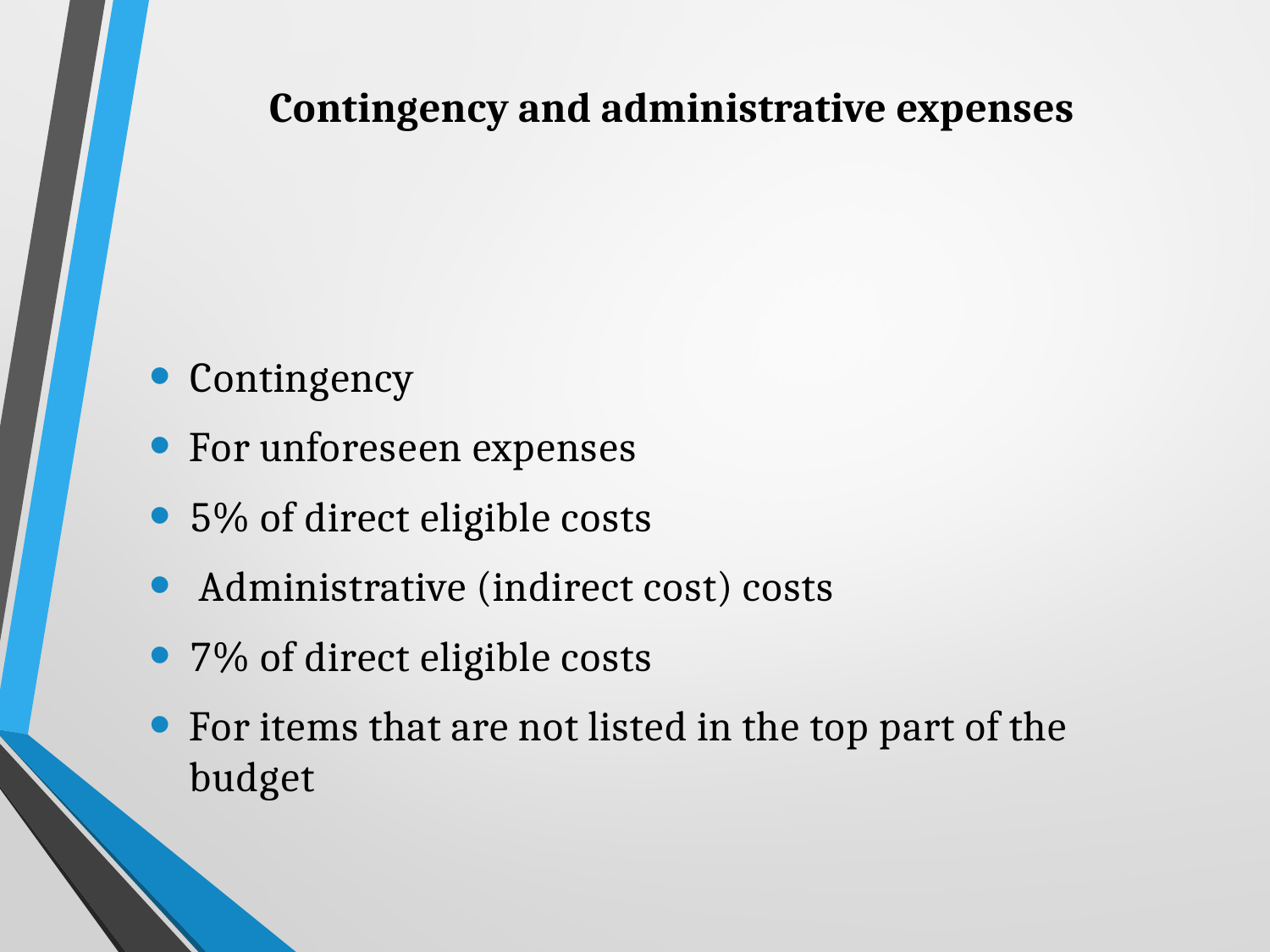

# Contingency and administrative expenses
Contingency
For unforeseen expenses
5% of direct eligible costs
 Administrative (indirect cost) costs
7% of direct eligible costs
For items that are not listed in the top part of the budget